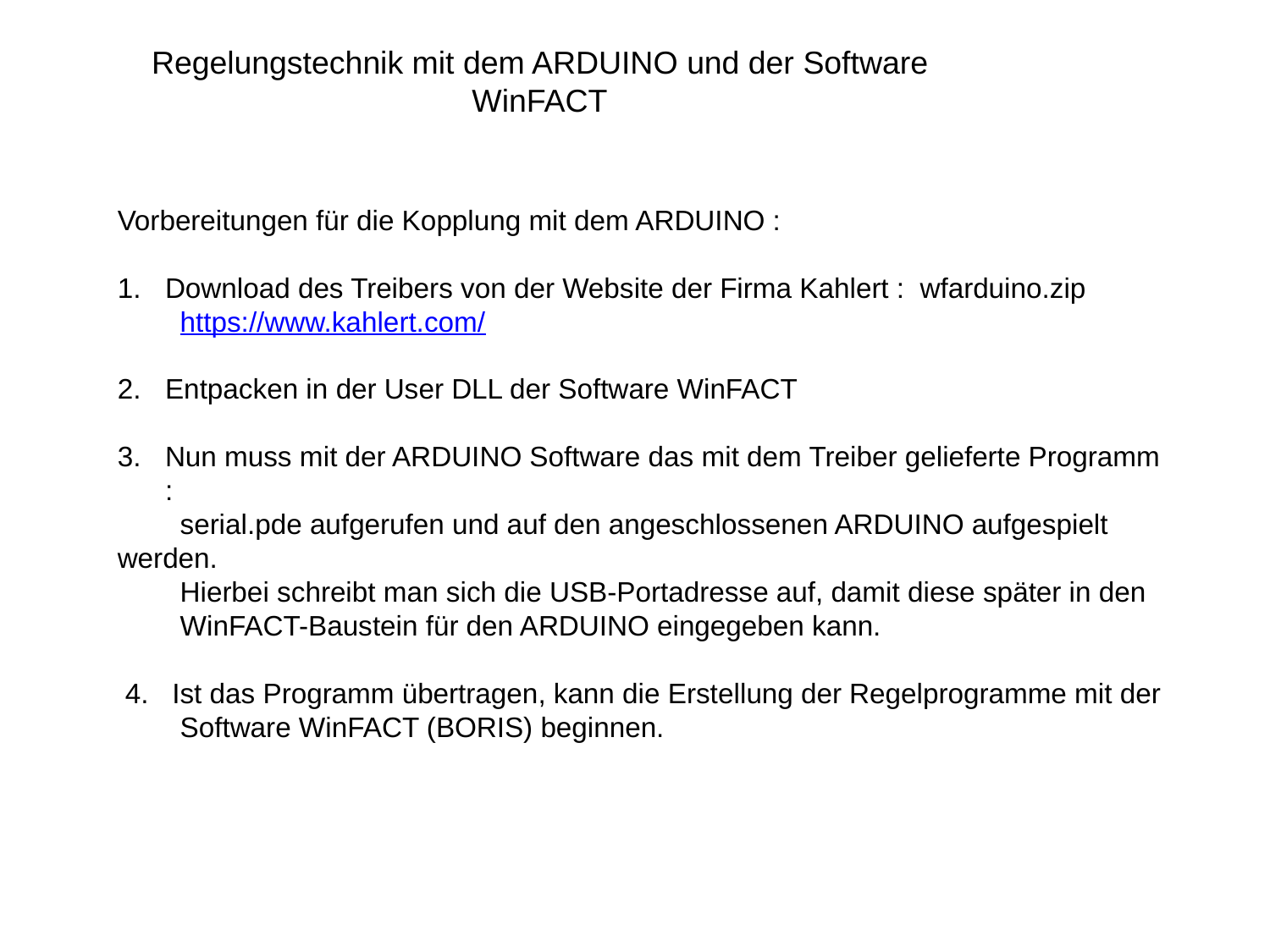

Regelungstechnik mit dem ARDUINO und der Software WinFACT
Vorbereitungen für die Kopplung mit dem ARDUINO :

Download des Treibers von der Website der Firma Kahlert :  wfarduino.zip
        https://www.kahlert.com/

Entpacken in der User DLL der Software WinFACT

Nun muss mit der ARDUINO Software das mit dem Treiber gelieferte Programm :
        serial.pde aufgerufen und auf den angeschlossenen ARDUINO aufgespielt werden.
        Hierbei schreibt man sich die USB-Portadresse auf, damit diese später in den
        WinFACT-Baustein für den ARDUINO eingegeben kann.

 4.   Ist das Programm übertragen, kann die Erstellung der Regelprogramme mit der
        Software WinFACT (BORIS) beginnen.